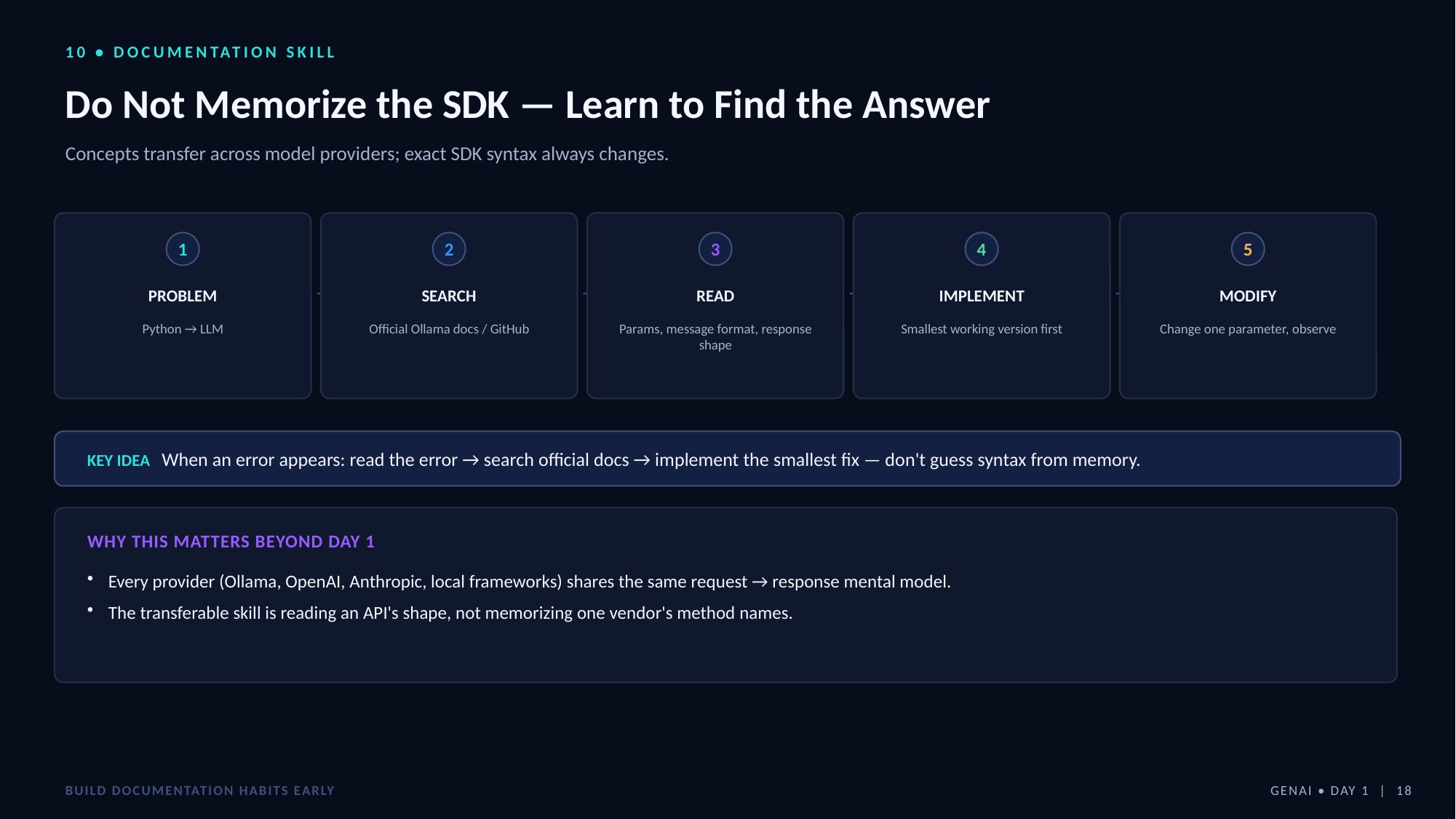

10 • DOCUMENTATION SKILL
Do Not Memorize the SDK — Learn to Find the Answer
Concepts transfer across model providers; exact SDK syntax always changes.

1

2

3

4

5
→
→
→
→
PROBLEM
SEARCH
READ
IMPLEMENT
MODIFY
Python → LLM
Official Ollama docs / GitHub
Params, message format, response shape
Smallest working version first
Change one parameter, observe

KEY IDEA   When an error appears: read the error → search official docs → implement the smallest fix — don't guess syntax from memory.

WHY THIS MATTERS BEYOND DAY 1
Every provider (Ollama, OpenAI, Anthropic, local frameworks) shares the same request → response mental model.
The transferable skill is reading an API's shape, not memorizing one vendor's method names.
BUILD DOCUMENTATION HABITS EARLY
GENAI • DAY 1  |  18